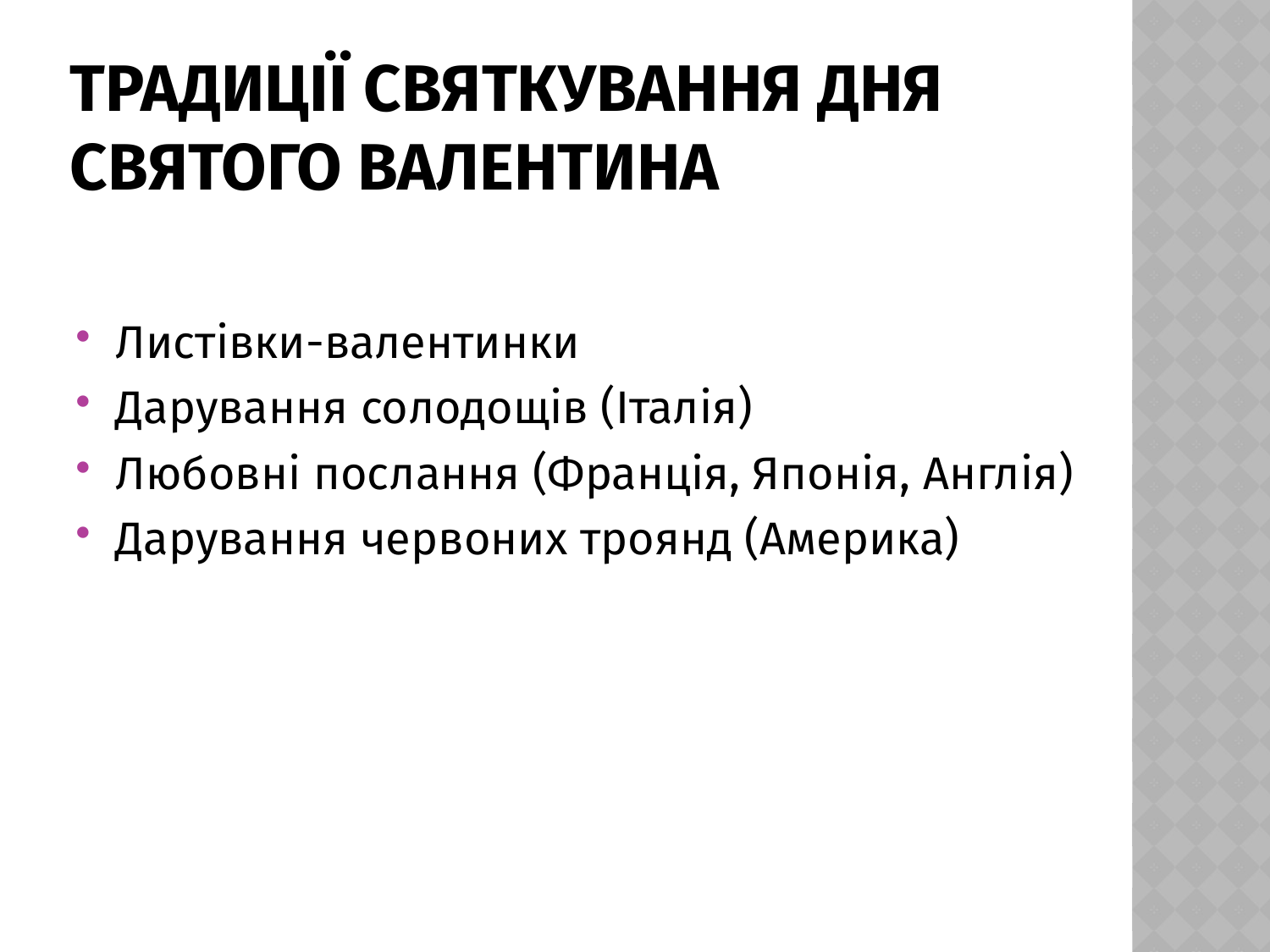

# Традиції святкування Дня святого Валентина
Листівки-валентинки
Дарування солодощів (Італія)
Любовні послання (Франція, Японія, Англія)
Дарування червоних троянд (Америка)